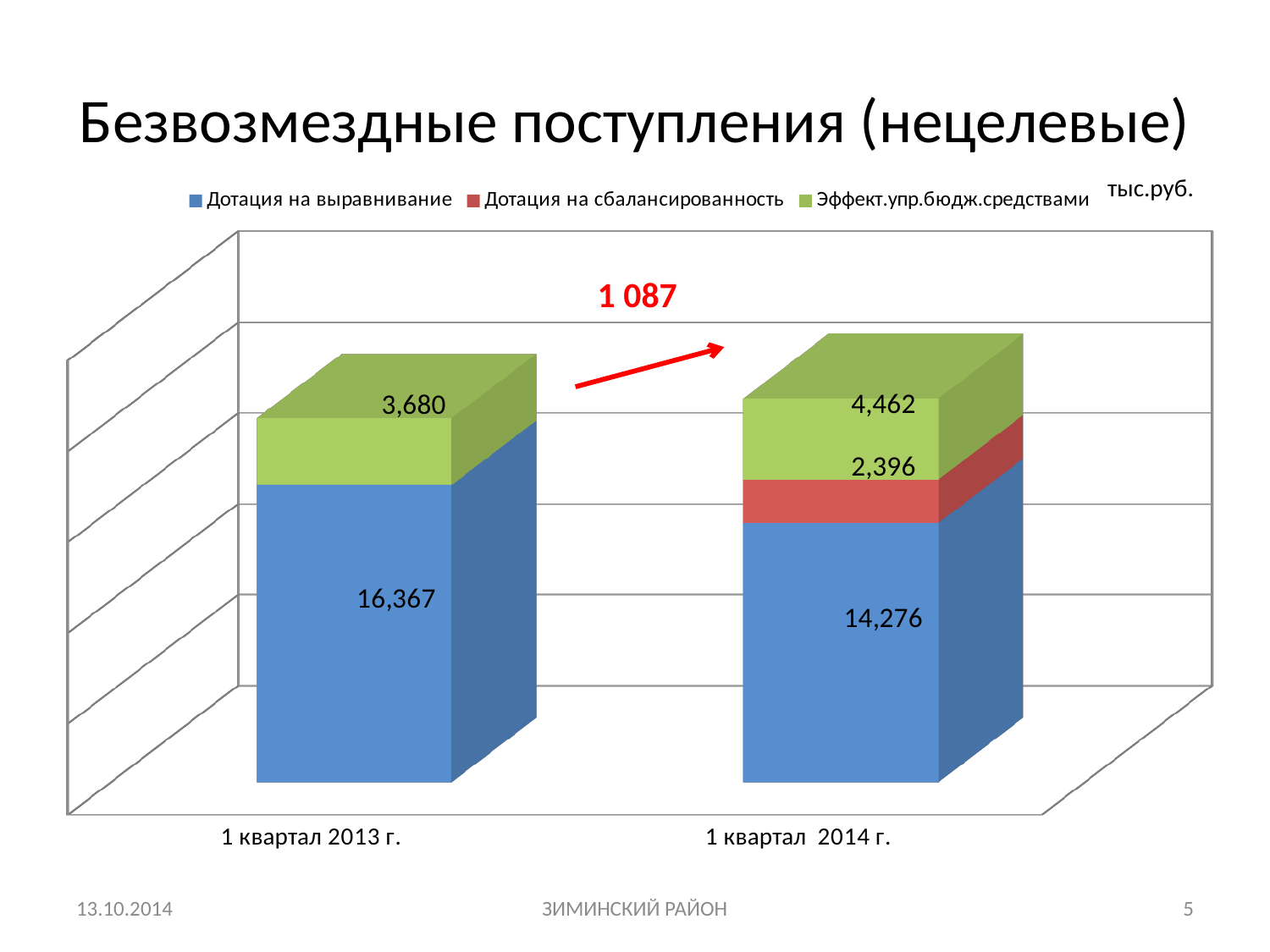

# Безвозмездные поступления (нецелевые)
тыс.руб.

[unsupported chart]

1 087
13.10.2014
ЗИМИНСКИЙ РАЙОН
5